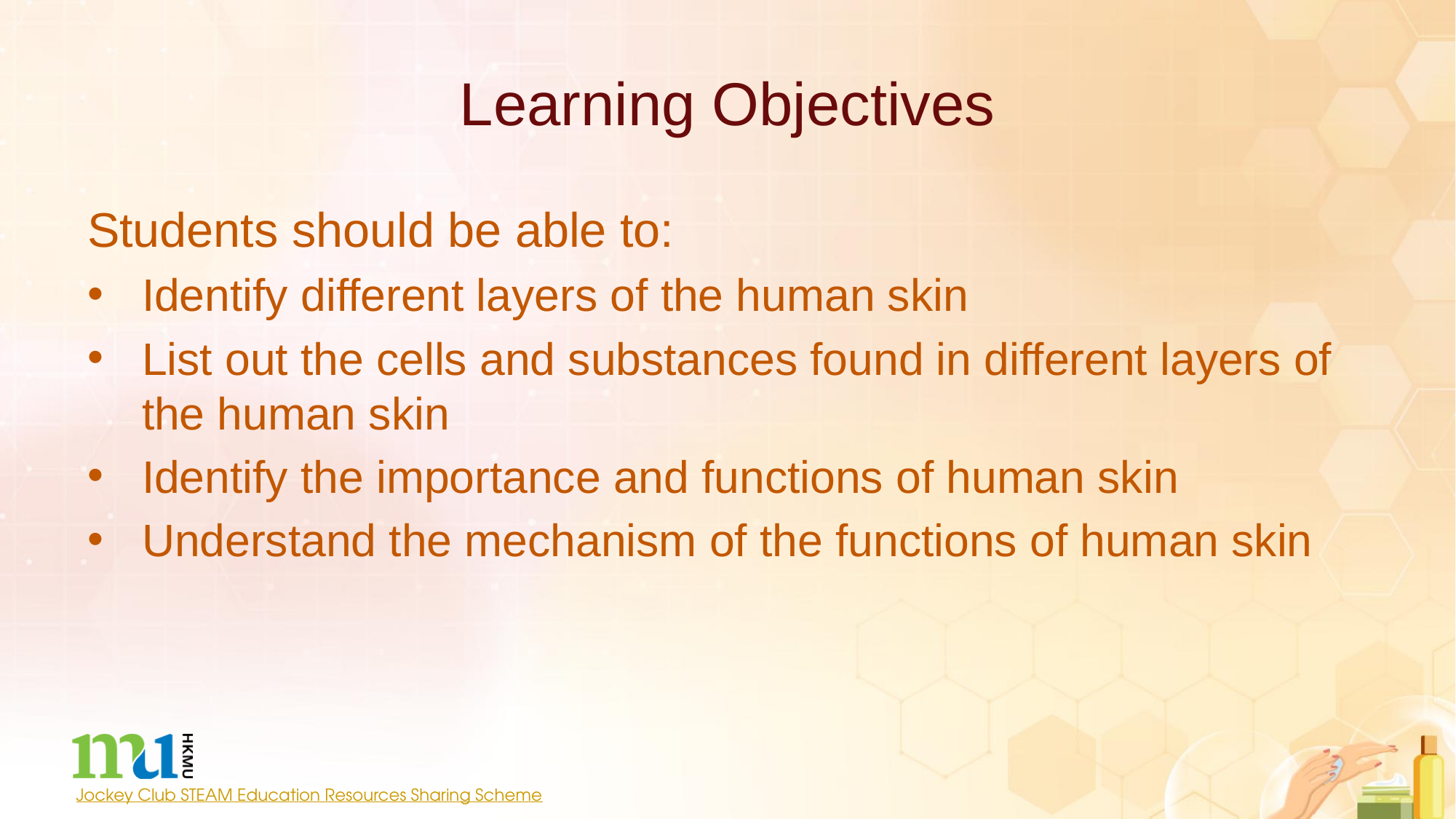

# Learning Objectives
Students should be able to:
Identify different layers of the human skin
List out the cells and substances found in different layers of the human skin
Identify the importance and functions of human skin
Understand the mechanism of the functions of human skin